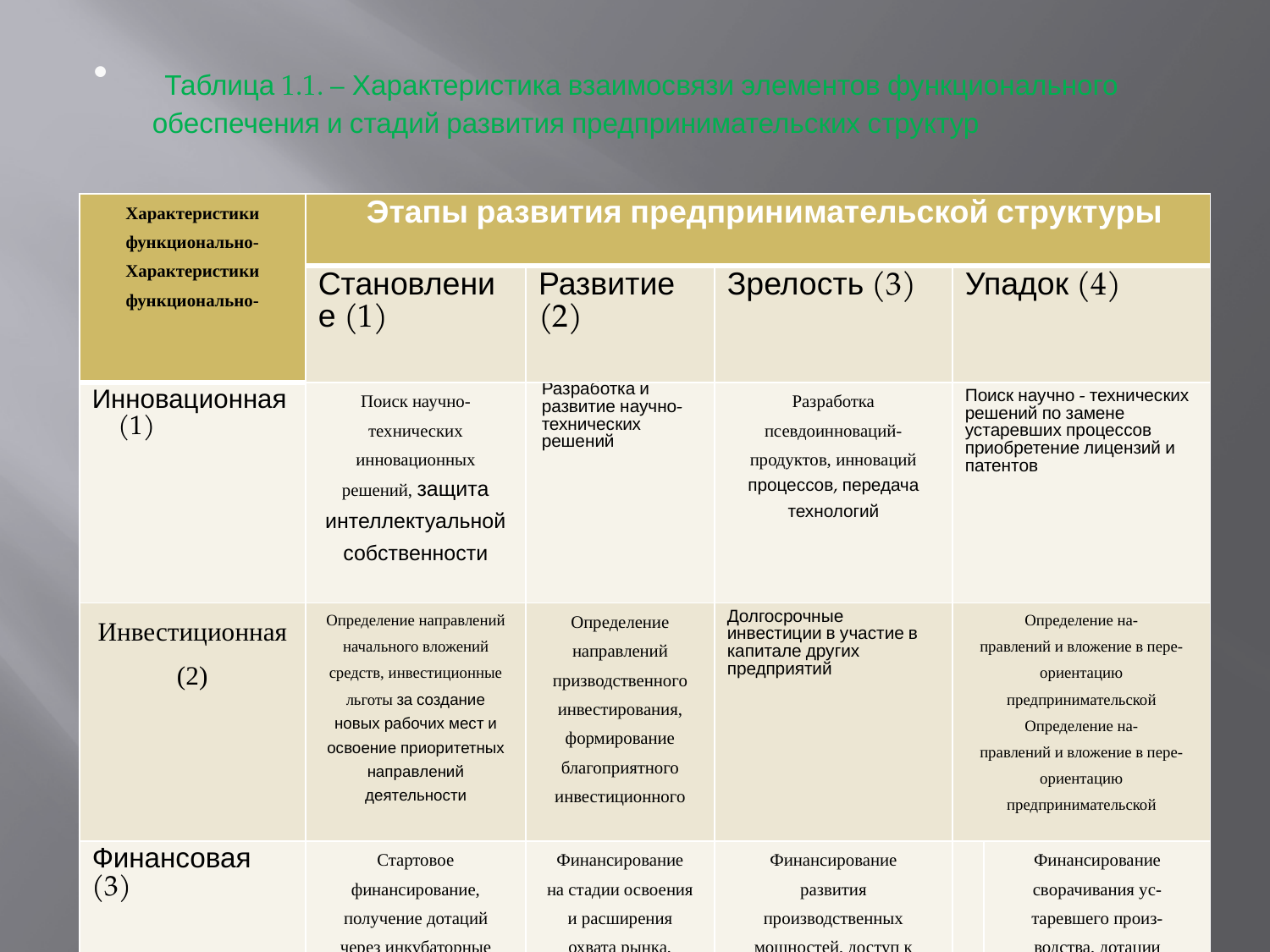

#
 Таблица 1.1. – Характеристика взаимосвязи элементов функционального обеспечения и стадий развития предпринимательских структур

| Характеристики функционально- Характеристики функционально- | Этапы развития предпринимательской структуры |  |  |  |  |
| --- | --- | --- | --- | --- | --- |
|  | Становление (1) | Развитие (2) | Зрелость (3) | Упадок (4) |  |
| Инновационная (1) | Поиск научно-технических инновационных решений, защита интеллектуальной собственности | Разработка и развитие научно-технических решений | Разработка псевдоинноваций-продуктов, инноваций процессов, передача технологий | Поиск научно - технических решений по замене устаревших процессов приобретение лицензий и патентов |  |
| Инвестиционная (2) | Определение направлений начального вложений средств, инвестиционные льготы за создание новых рабочих мест и освоение приоритетных направлений деятельности | Определение направлений призводственного инвестирования, формирование благоприятного инвестиционного | Долгосрочные инвестиции в участие в капитале других предприятий | Определение на- правлений и вложение в пере- ориентацию предпринимательской Определение на- правлений и вложение в пере- ориентацию предпринимательской |  |
| Финансовая (3) | Стартовое финансирование, получение дотаций через инкубаторные программы | Финансирование на стадии освоения и расширения охвата рынка, формирование состава собственников, выход на финансовые рынки роста | Финансирование развития производственных мощностей, доступ к кредитным ресурсам |  | Финансирование сворачивания ус- таревшего произ- водства, дотации субсидии |